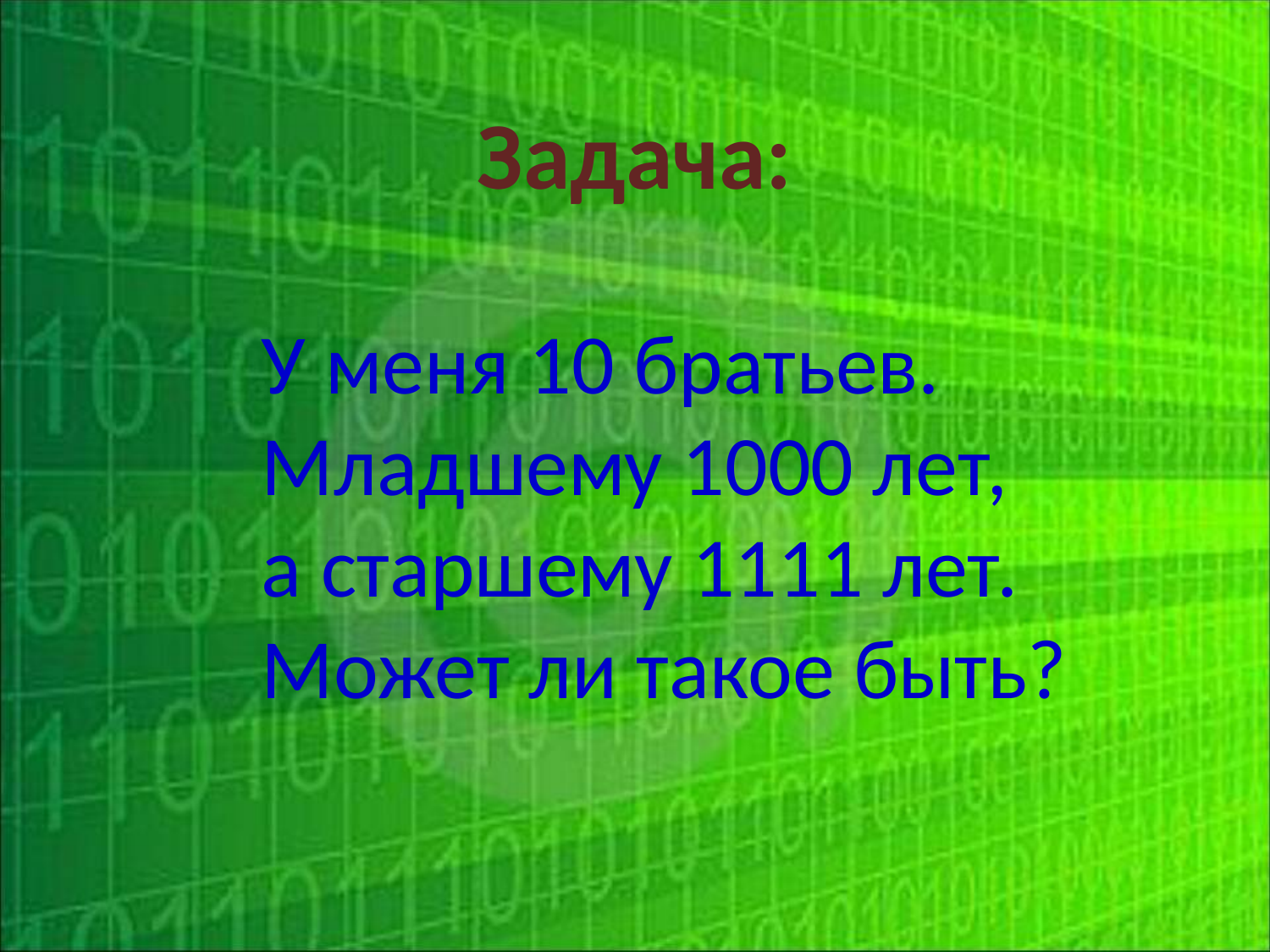

Задача:

У меня 10 братьев.
Младшему 1000 лет,
а старшему 1111 лет.
Может ли такое быть?